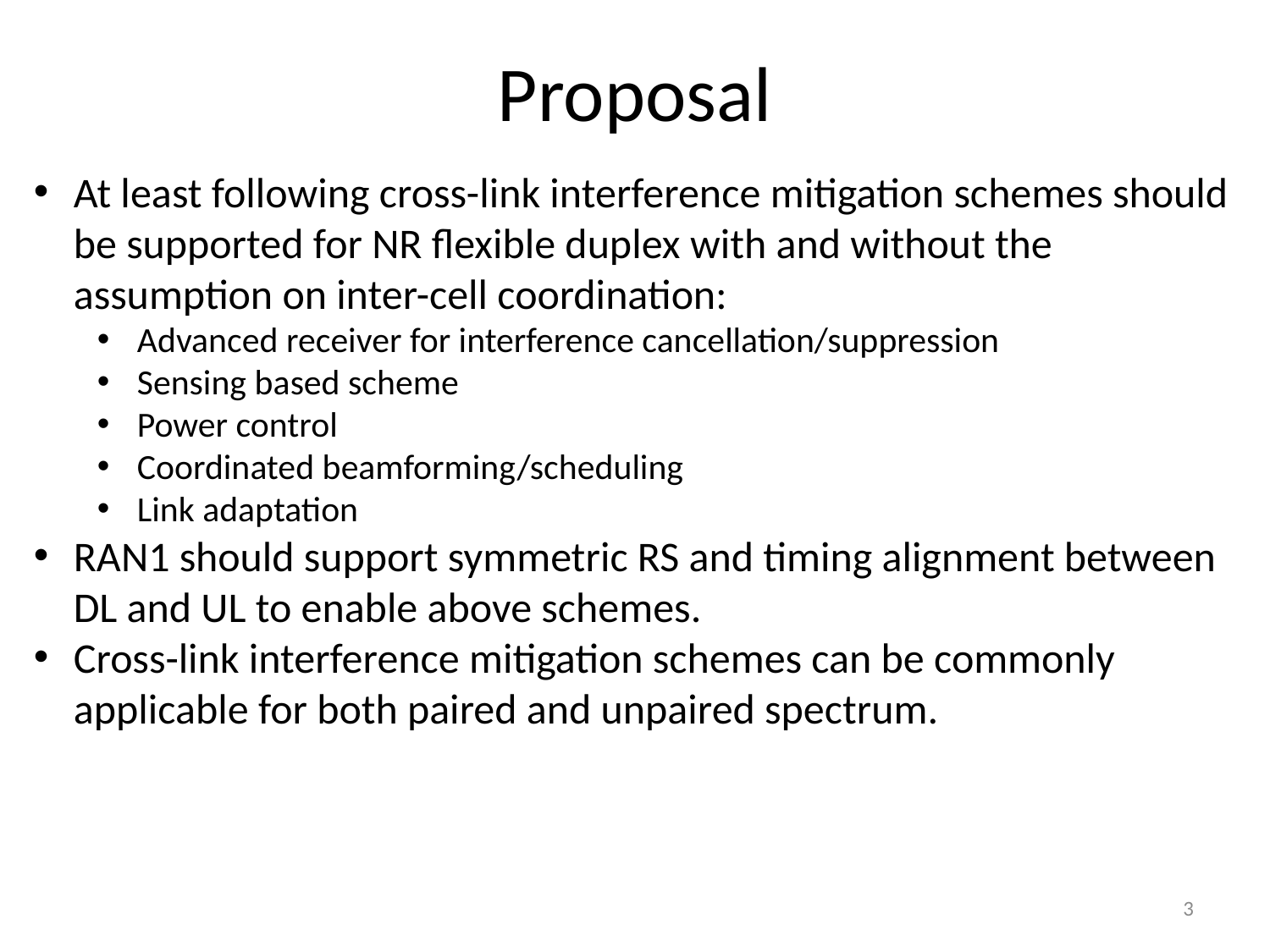

Proposal
At least following cross-link interference mitigation schemes should be supported for NR flexible duplex with and without the assumption on inter-cell coordination:
Advanced receiver for interference cancellation/suppression
Sensing based scheme
Power control
Coordinated beamforming/scheduling
Link adaptation
RAN1 should support symmetric RS and timing alignment between DL and UL to enable above schemes.
Cross-link interference mitigation schemes can be commonly applicable for both paired and unpaired spectrum.

3